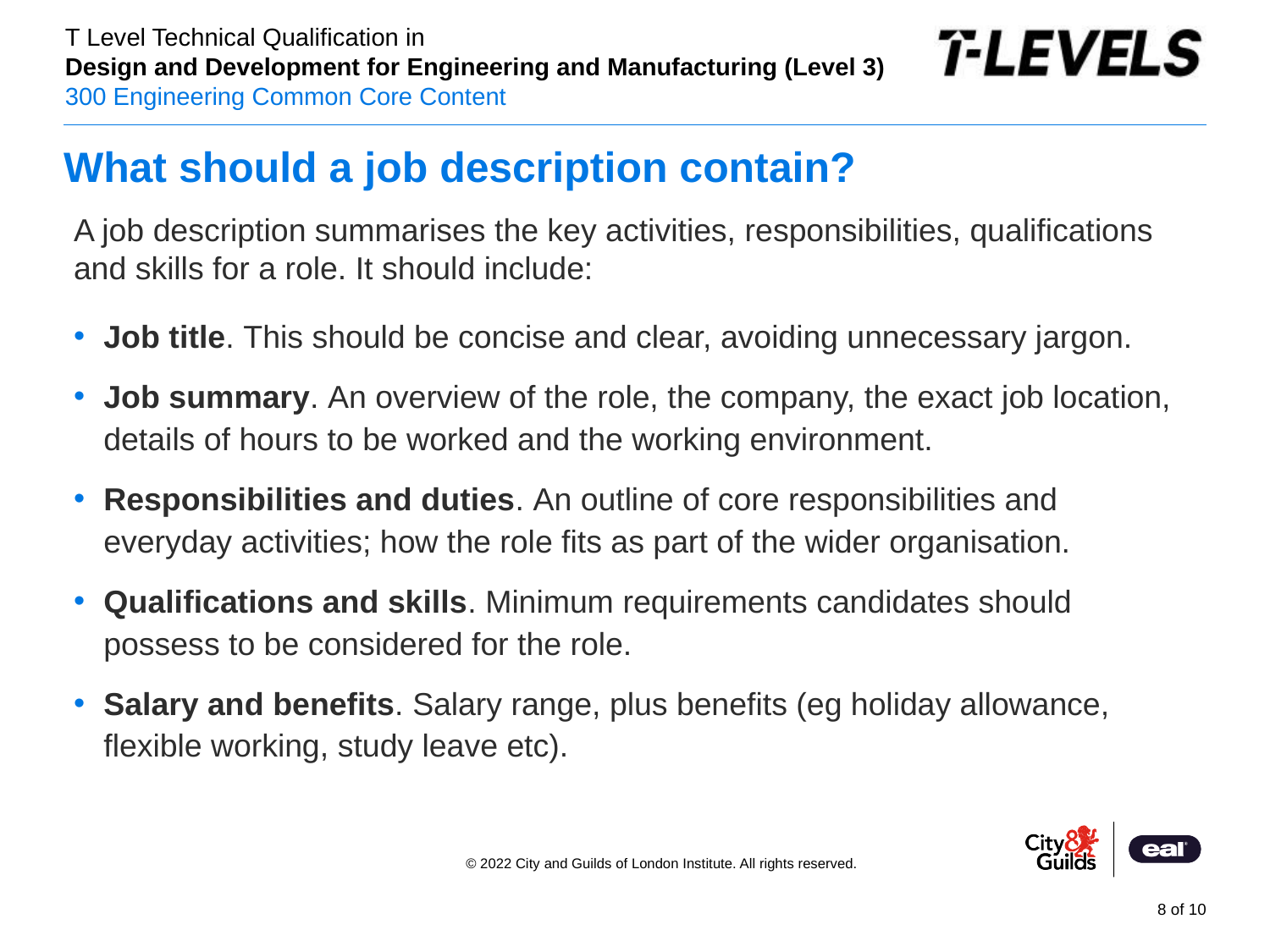

# What should a job description contain?
A job description summarises the key activities, responsibilities, qualifications and skills for a role. It should include:
Job title. This should be concise and clear, avoiding unnecessary jargon.
Job summary. An overview of the role, the company, the exact job location, details of hours to be worked and the working environment.
Responsibilities and duties. An outline of core responsibilities and everyday activities; how the role fits as part of the wider organisation.
Qualifications and skills. Minimum requirements candidates should possess to be considered for the role.
Salary and benefits. Salary range, plus benefits (eg holiday allowance, flexible working, study leave etc).